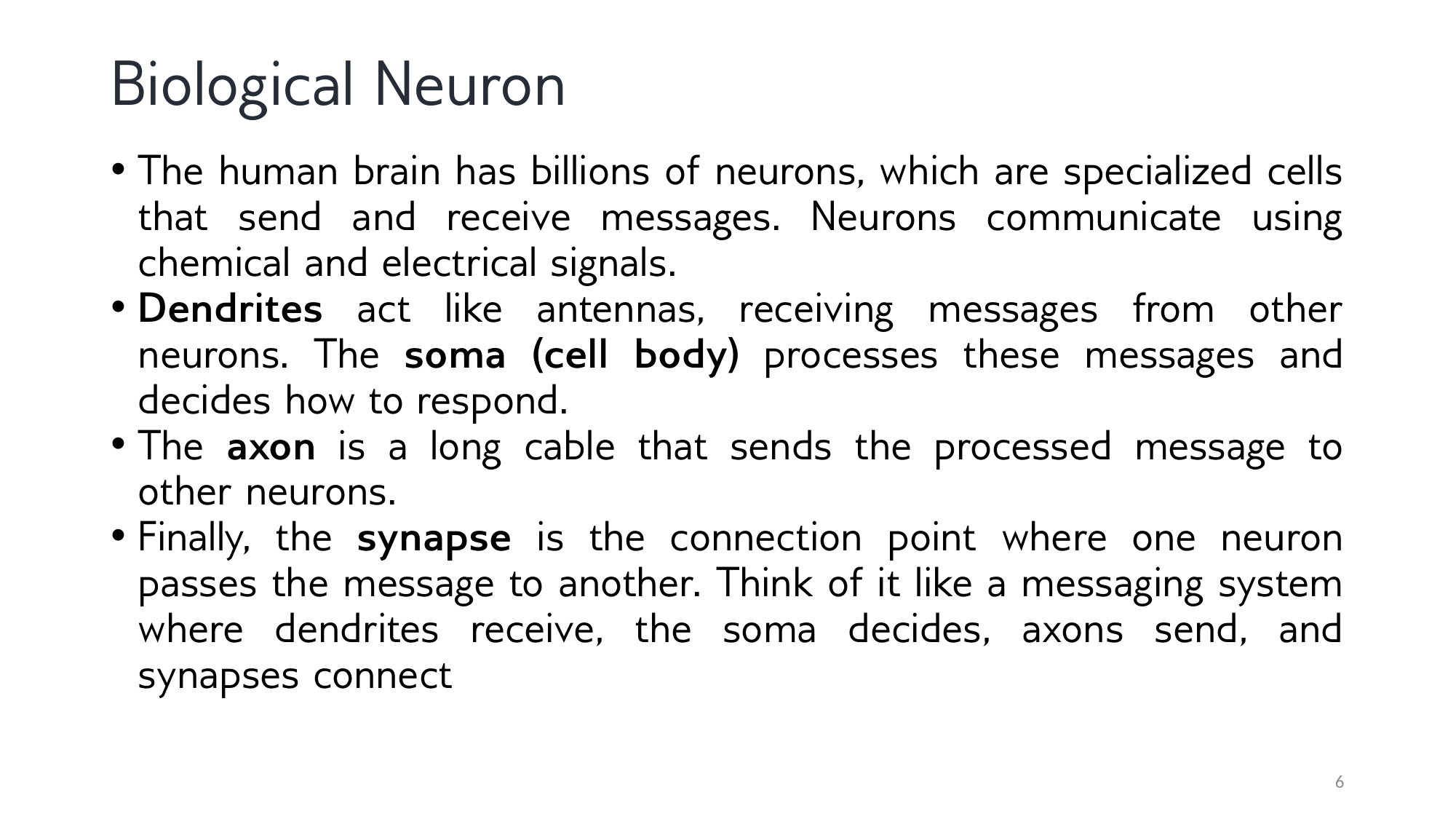

# Biological Neuron
The human brain has billions of neurons, which are specialized cells that send and receive messages. Neurons communicate using chemical and electrical signals.
Dendrites act like antennas, receiving messages from other neurons. The soma (cell body) processes these messages and decides how to respond.
The axon is a long cable that sends the processed message to other neurons.
Finally, the synapse is the connection point where one neuron passes the message to another. Think of it like a messaging system where dendrites receive, the soma decides, axons send, and synapses connect
6